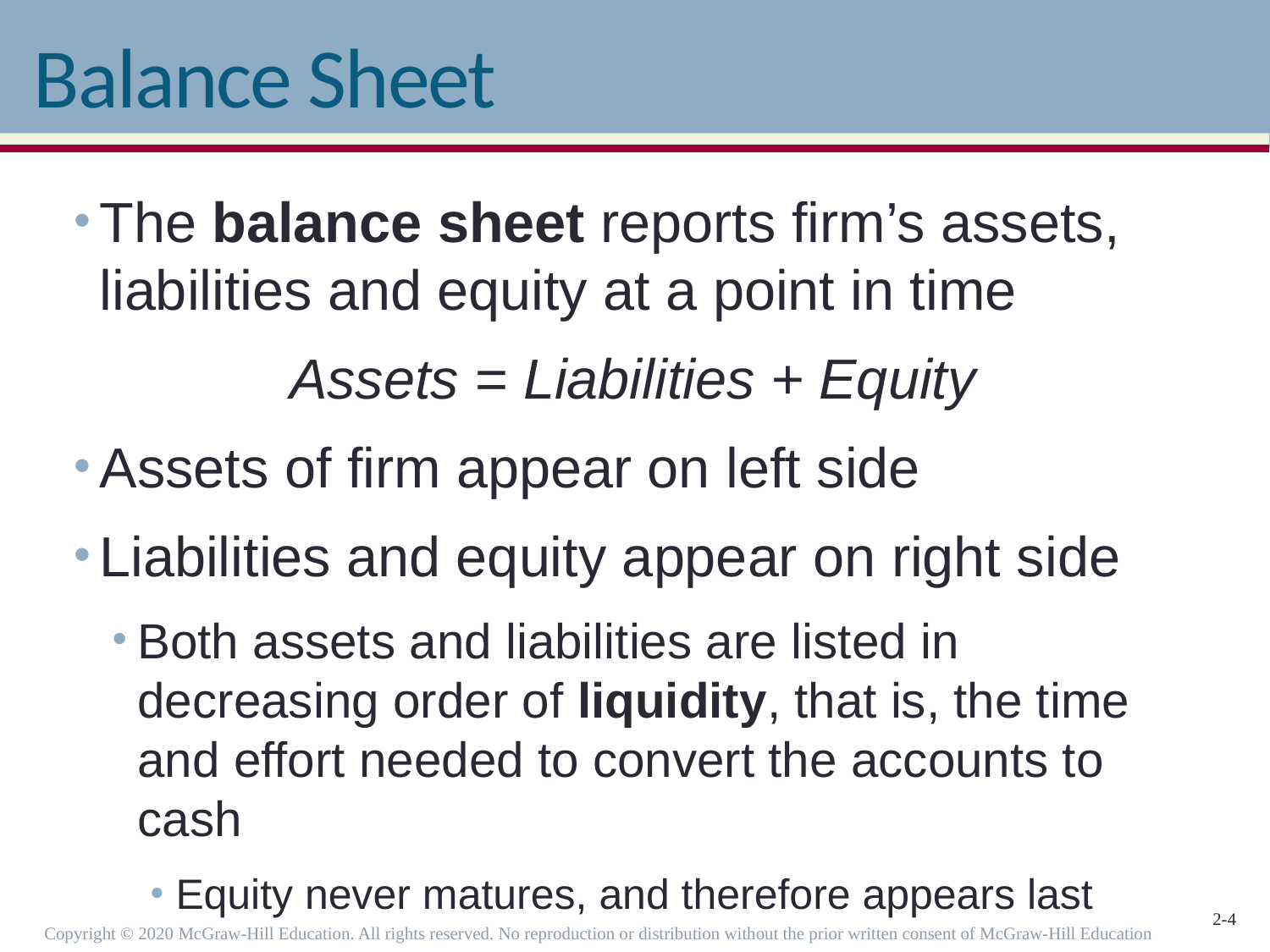

# Balance Sheet
The balance sheet reports firm’s assets, liabilities and equity at a point in time
Assets = Liabilities + Equity
Assets of firm appear on left side
Liabilities and equity appear on right side
Both assets and liabilities are listed in decreasing order of liquidity, that is, the time and effort needed to convert the accounts to cash
Equity never matures, and therefore appears last
Copyright © 2020 McGraw-Hill Education. All rights reserved. No reproduction or distribution without the prior written consent of McGraw-Hill Education